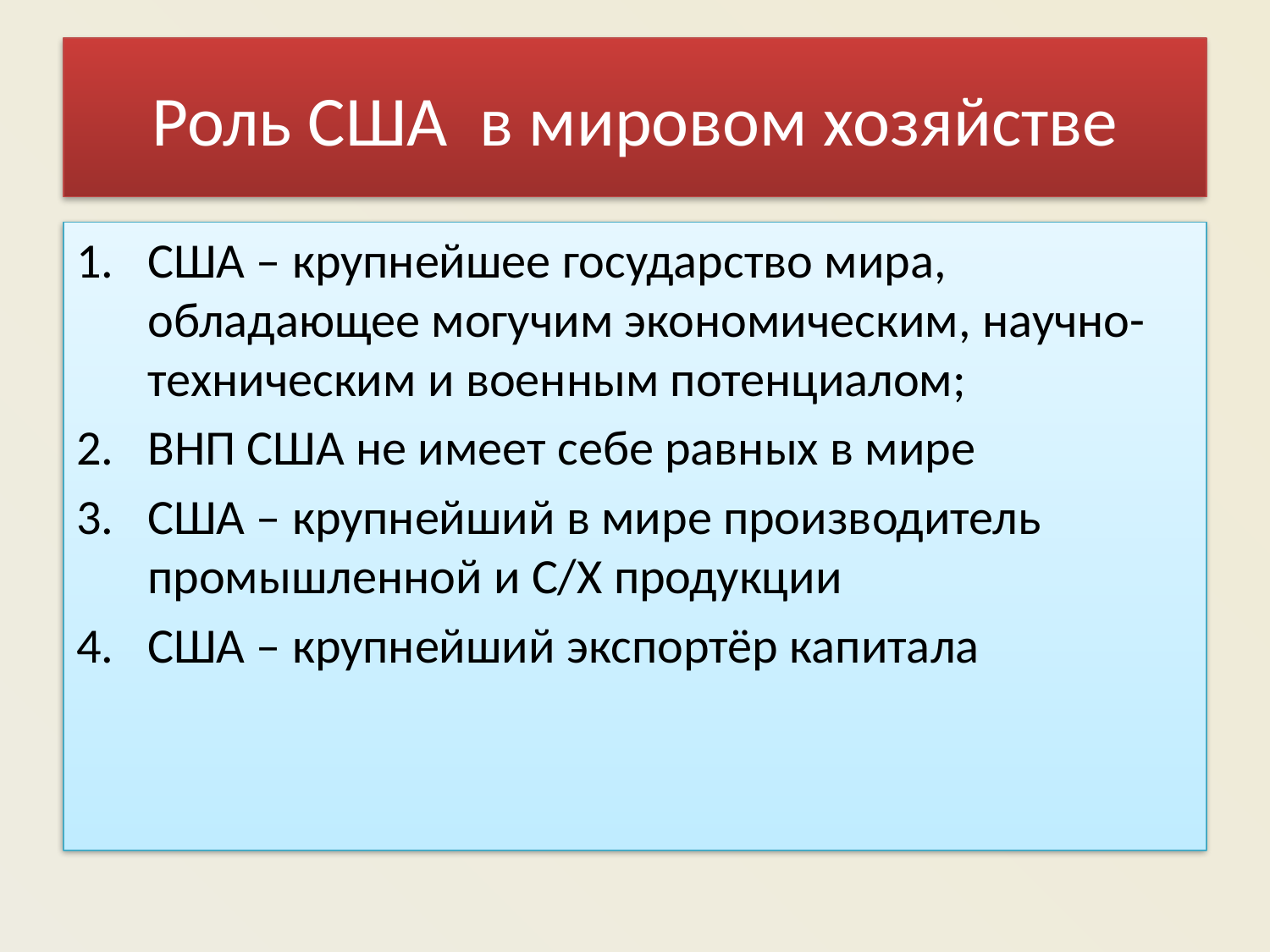

# Роль США  в мировом хозяйстве
США – крупнейшее государство мира, обладающее могучим экономическим, научно-техническим и военным потенциалом;
ВНП США не имеет себе равных в мире
США – крупнейший в мире производитель промышленной и С/Х продукции
США – крупнейший экспортёр капитала